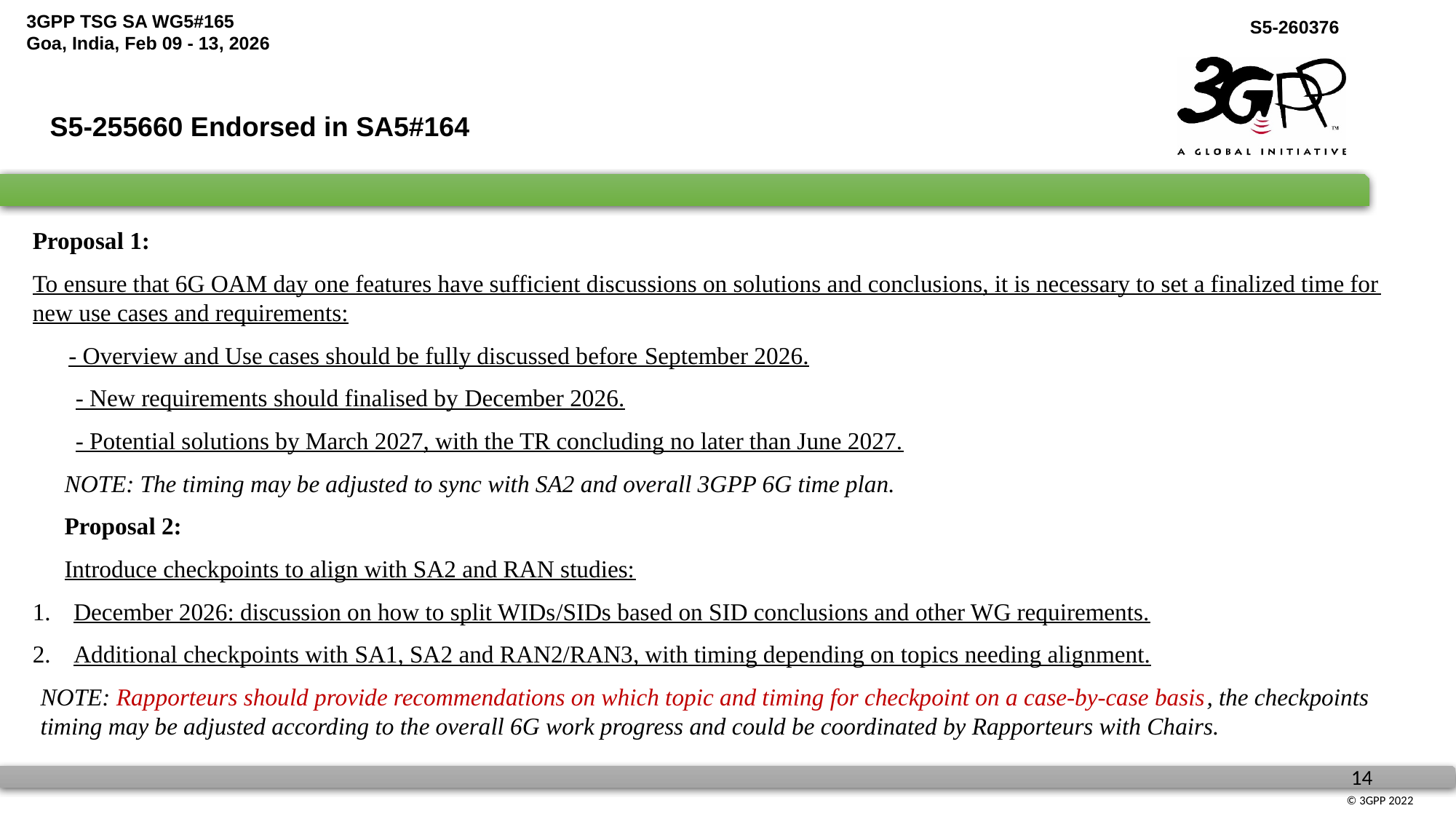

S5-255660 Endorsed in SA5#164
Proposal 1:
To ensure that 6G OAM day one features have sufficient discussions on solutions and conclusions, it is necessary to set a finalized time for new use cases and requirements:
      - Overview and Use cases should be fully discussed before September 2026.
- New requirements should finalised by December 2026.
- Potential solutions by March 2027, with the TR concluding no later than June 2027.
NOTE: The timing may be adjusted to sync with SA2 and overall 3GPP 6G time plan.
Proposal 2:
Introduce checkpoints to align with SA2 and RAN studies:
December 2026: discussion on how to split WIDs/SIDs based on SID conclusions and other WG requirements.
Additional checkpoints with SA1, SA2 and RAN2/RAN3, with timing depending on topics needing alignment.
NOTE: Rapporteurs should provide recommendations on which topic and timing for checkpoint on a case-by-case basis, the checkpoints timing may be adjusted according to the overall 6G work progress and could be coordinated by Rapporteurs with Chairs.